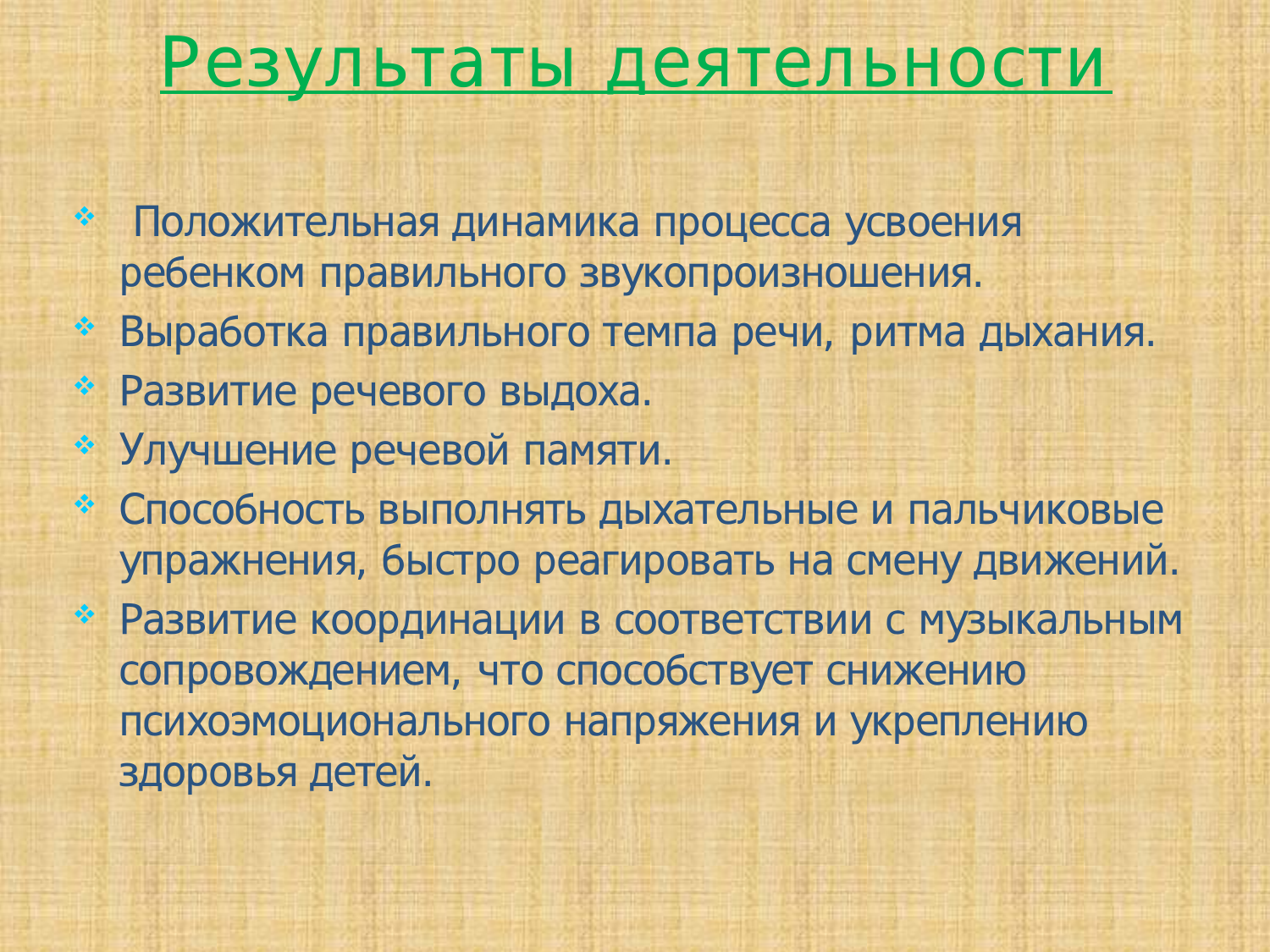

# Результаты деятельности

 Положительная динамика процесса усвоения ребенком правильного звукопроизношения.
Выработка правильного темпа речи, ритма дыхания.
Развитие речевого выдоха.
Улучшение речевой памяти.
Способность выполнять дыхательные и пальчиковые упражнения, быстро реагировать на смену движений.
Развитие координации в соответствии с музыкальным сопровождением, что способствует снижению психоэмоционального напряжения и укреплению здоровья детей.